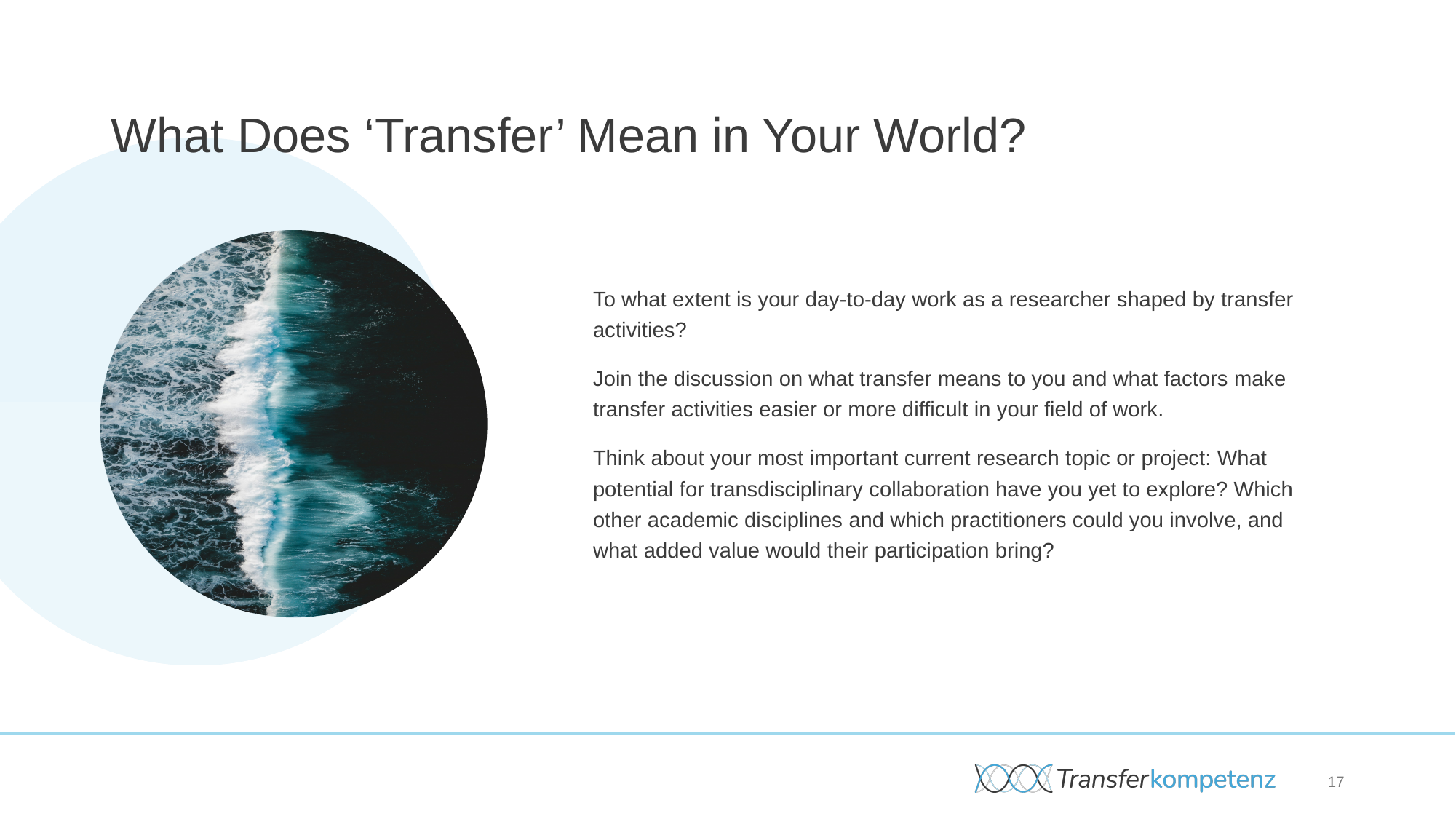

# What Does ‘Transfer’ Mean in Your World?

To what extent is your day-to-day work as a researcher shaped by transfer activities?
Join the discussion on what transfer means to you and what factors make transfer activities easier or more difficult in your field of work.
Think about your most important current research topic or project: What potential for transdisciplinary collaboration have you yet to explore? Which other academic disciplines and which practitioners could you involve, and what added value would their participation bring?

17